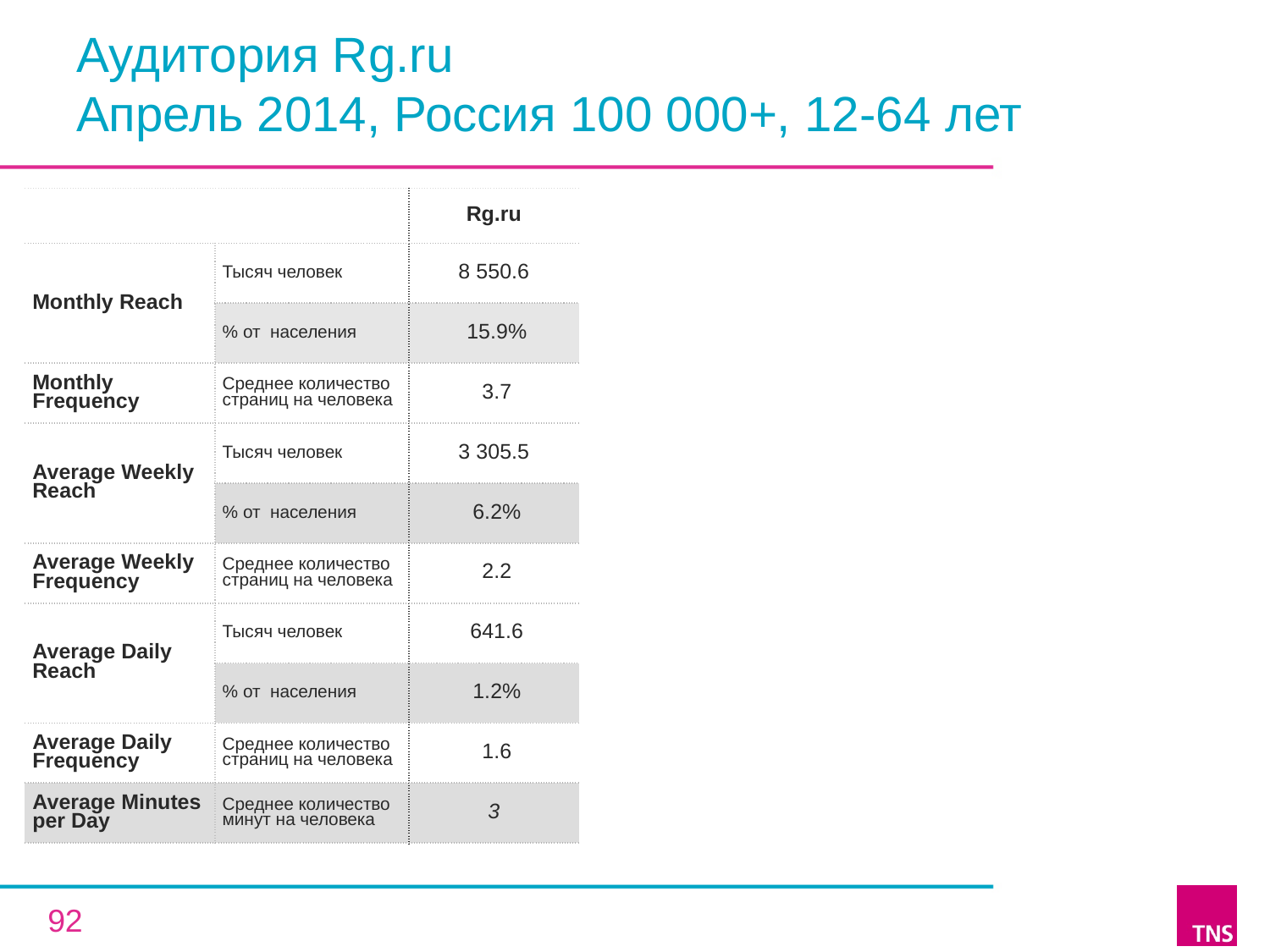

# Аудитория Rg.ru Апрель 2014, Россия 100 000+, 12-64 лет
|  |  | Rg.ru |
| --- | --- | --- |
| Monthly Reach | Тысяч человек | 8 550.6 |
|  | % от населения | 15.9% |
| Monthly Frequency | Среднее количество страниц на человека | 3.7 |
| Average Weekly Reach | Тысяч человек | 3 305.5 |
|  | % от населения | 6.2% |
| Average Weekly Frequency | Среднее количество страниц на человека | 2.2 |
| Average Daily Reach | Тысяч человек | 641.6 |
|  | % от населения | 1.2% |
| Average Daily Frequency | Среднее количество страниц на человека | 1.6 |
| Average Minutes per Day | Среднее количество минут на человека | 3 |

92